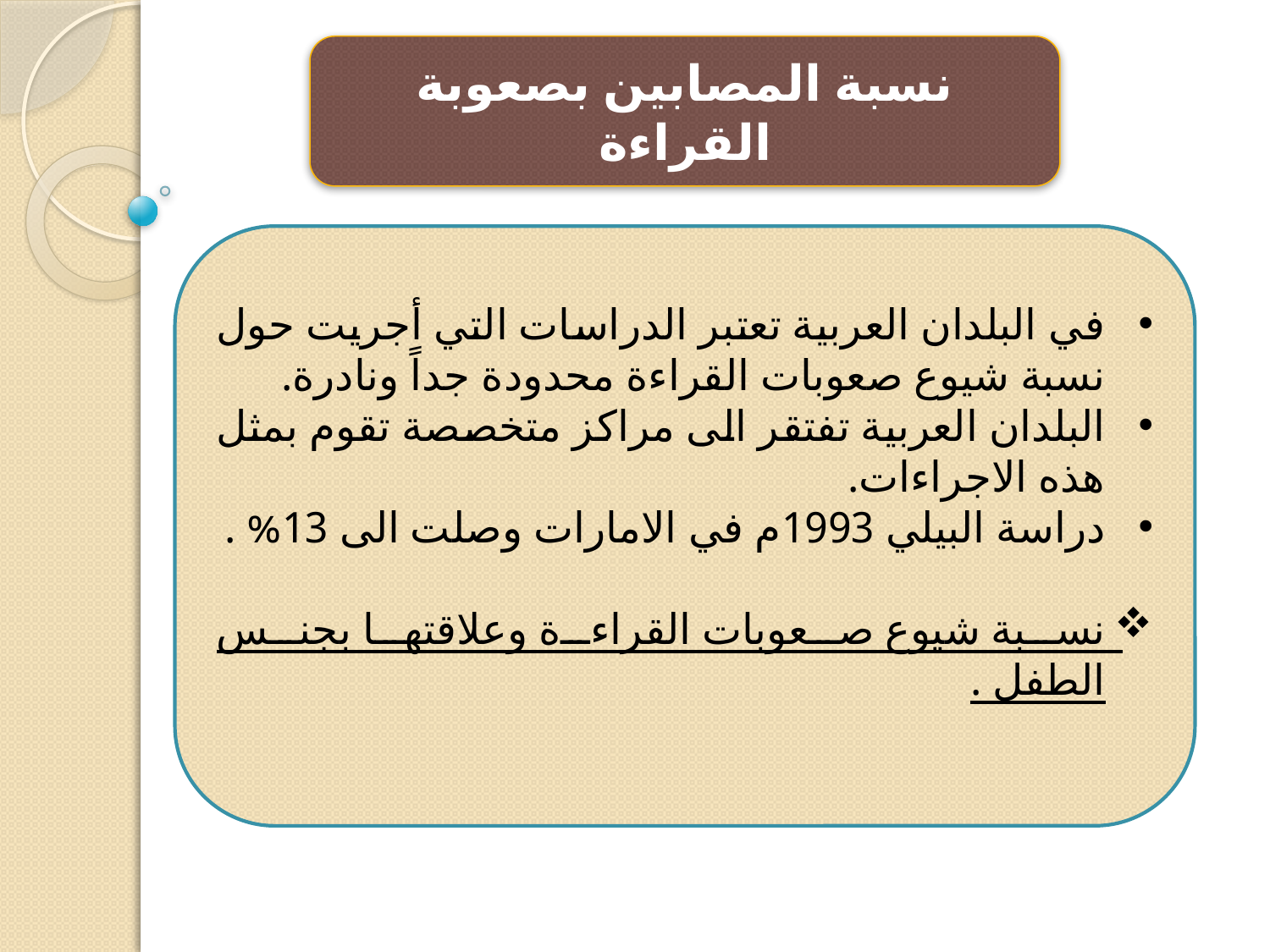

نسبة المصابين بصعوبة القراءة
في البلدان العربية تعتبر الدراسات التي أجريت حول نسبة شيوع صعوبات القراءة محدودة جداً ونادرة.
البلدان العربية تفتقر الى مراكز متخصصة تقوم بمثل هذه الاجراءات.
دراسة البيلي 1993م في الامارات وصلت الى 13% .

نسبة شيوع صعوبات القراءة وعلاقتها بجنس الطفل .